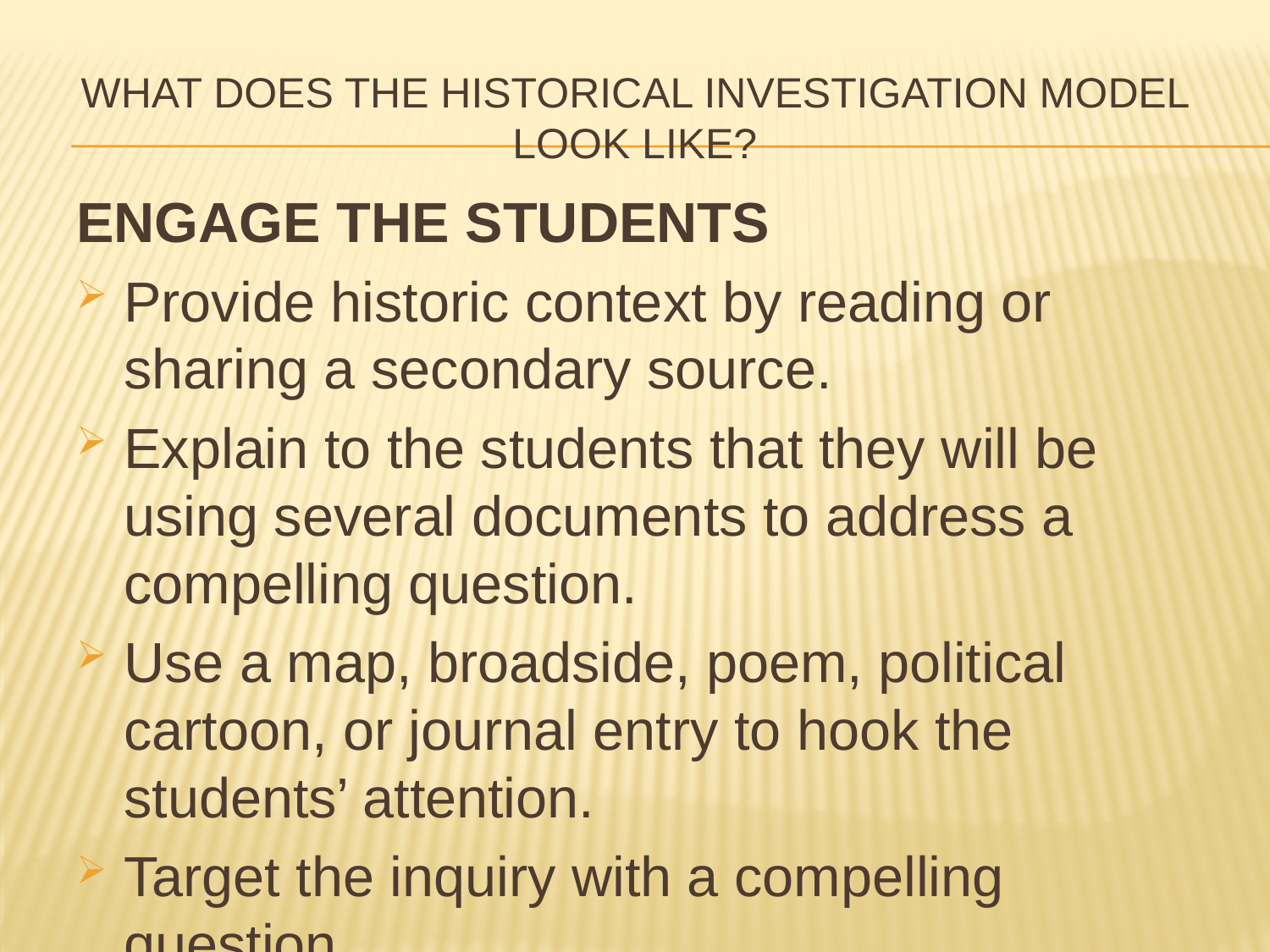

# What does the Historical Investigation Model look like?
ENGAGE THE STUDENTS
Provide historic context by reading or sharing a secondary source.
Explain to the students that they will be using several documents to address a compelling question.
Use a map, broadside, poem, political cartoon, or journal entry to hook the students’ attention.
Target the inquiry with a compelling question.